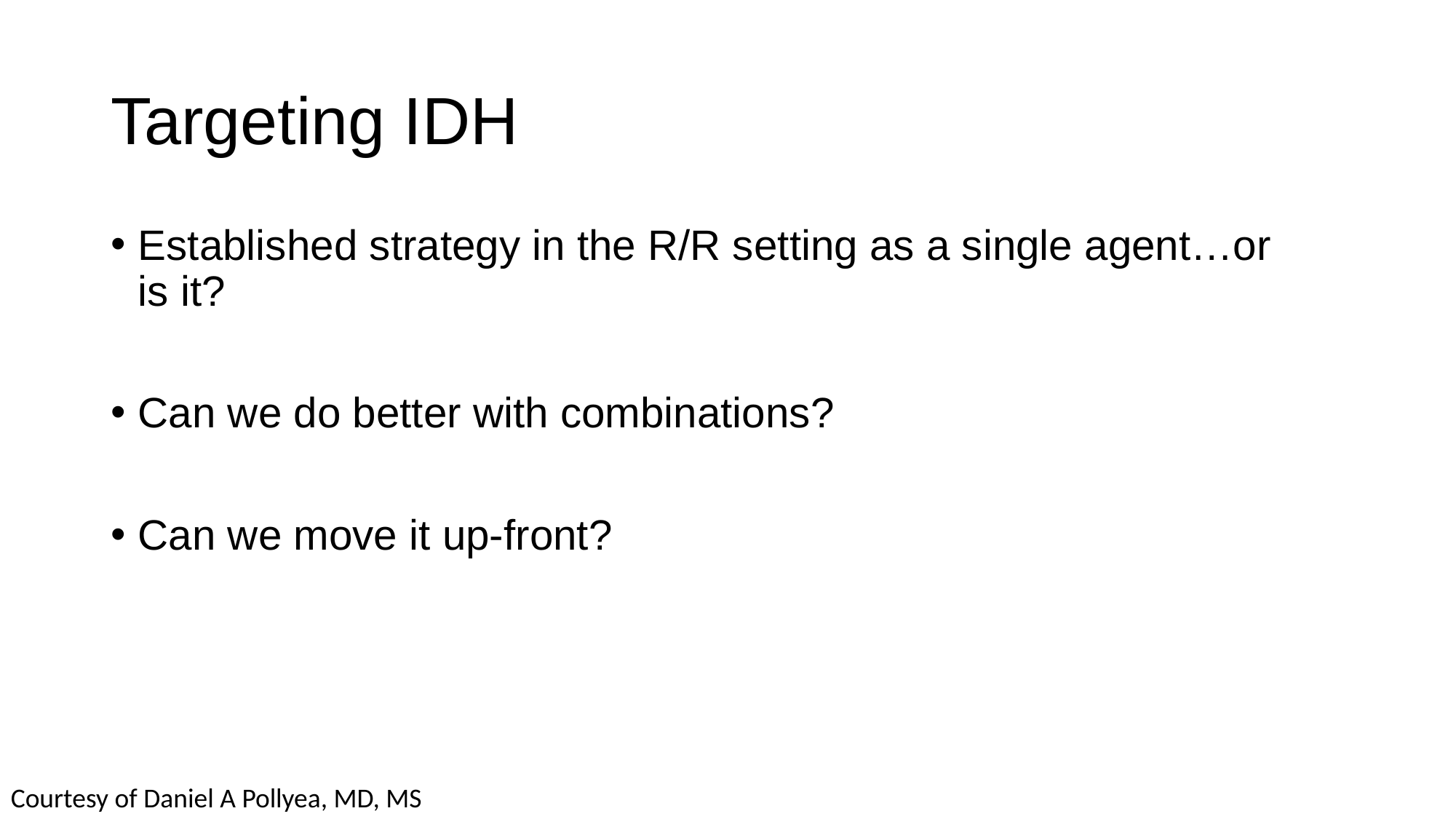

# Targeting IDH
Established strategy in the R/R setting as a single agent…or is it?

Can we do better with combinations?

Can we move it up-front?
Courtesy of Daniel A Pollyea, MD, MS